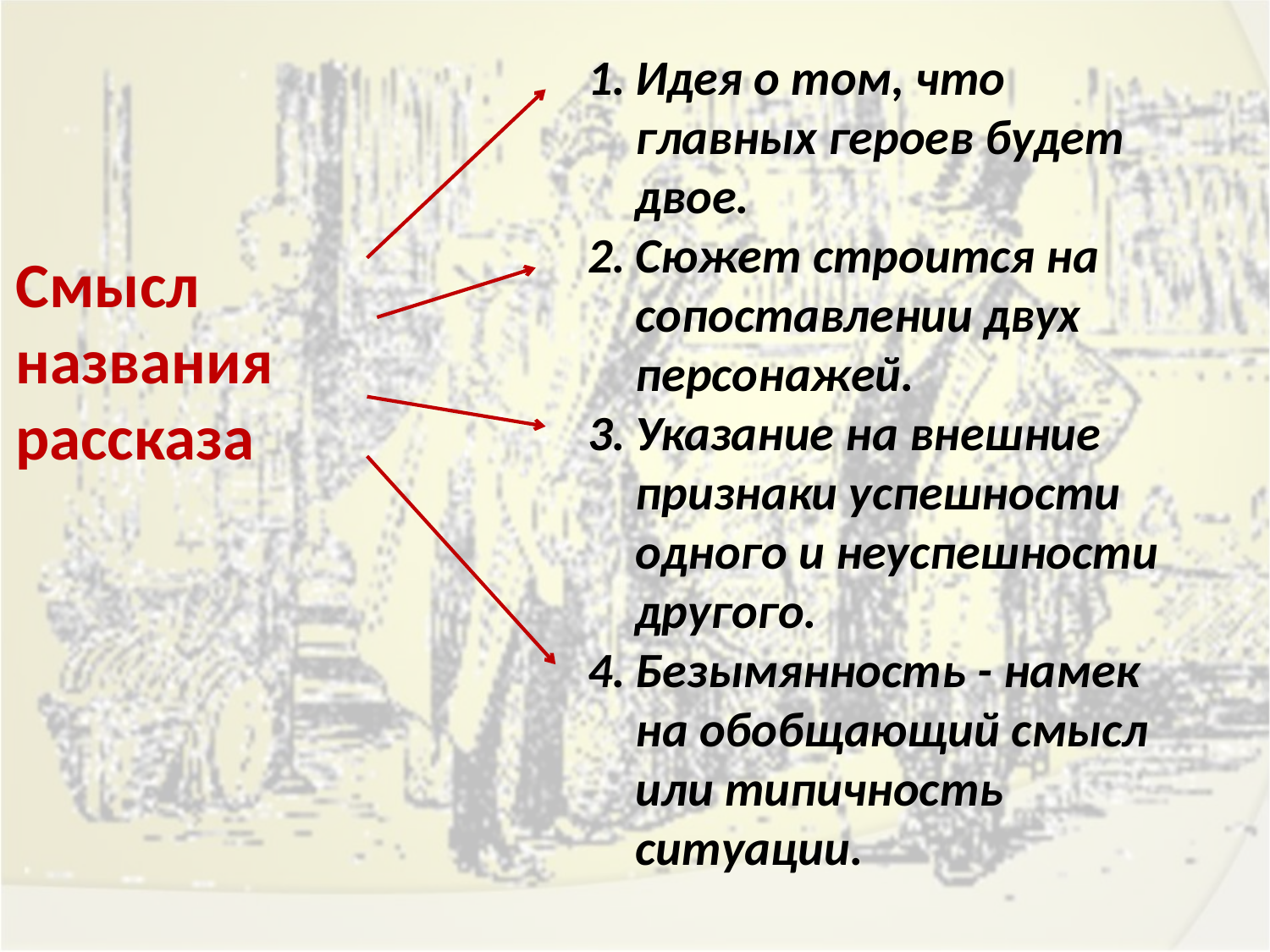

Идея о том, что главных героев будет двое.
Сюжет строится на сопоставлении двух персонажей.
Указание на внешние признаки успешности одного и неуспешности другого.
Безымянность - намек на обобщающий смысл или типичность ситуации.

Смысл
названия
рассказа